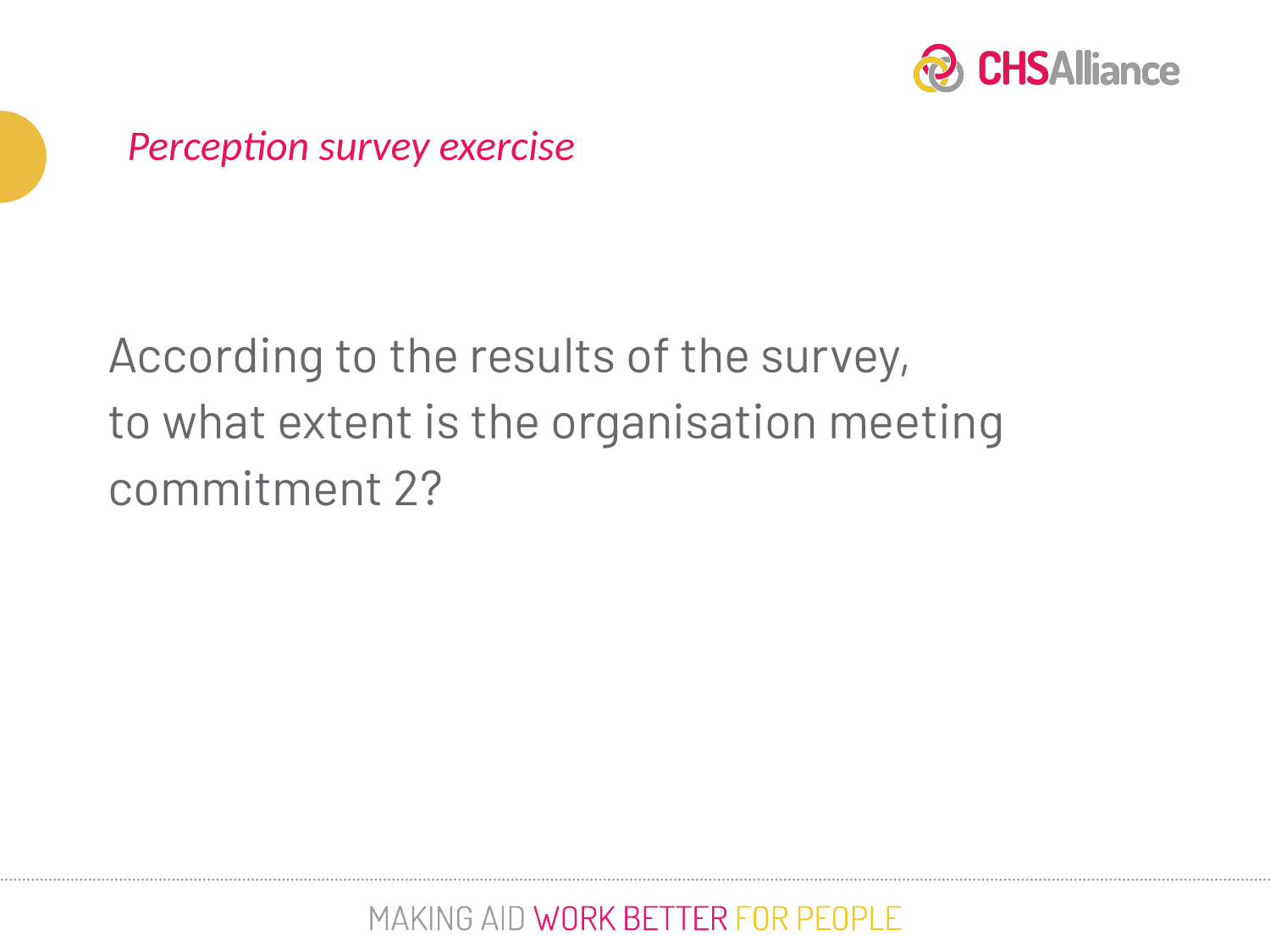

Perception survey exercise
According to the results of the survey,
to what extent is the organisation meeting
commitment 2?